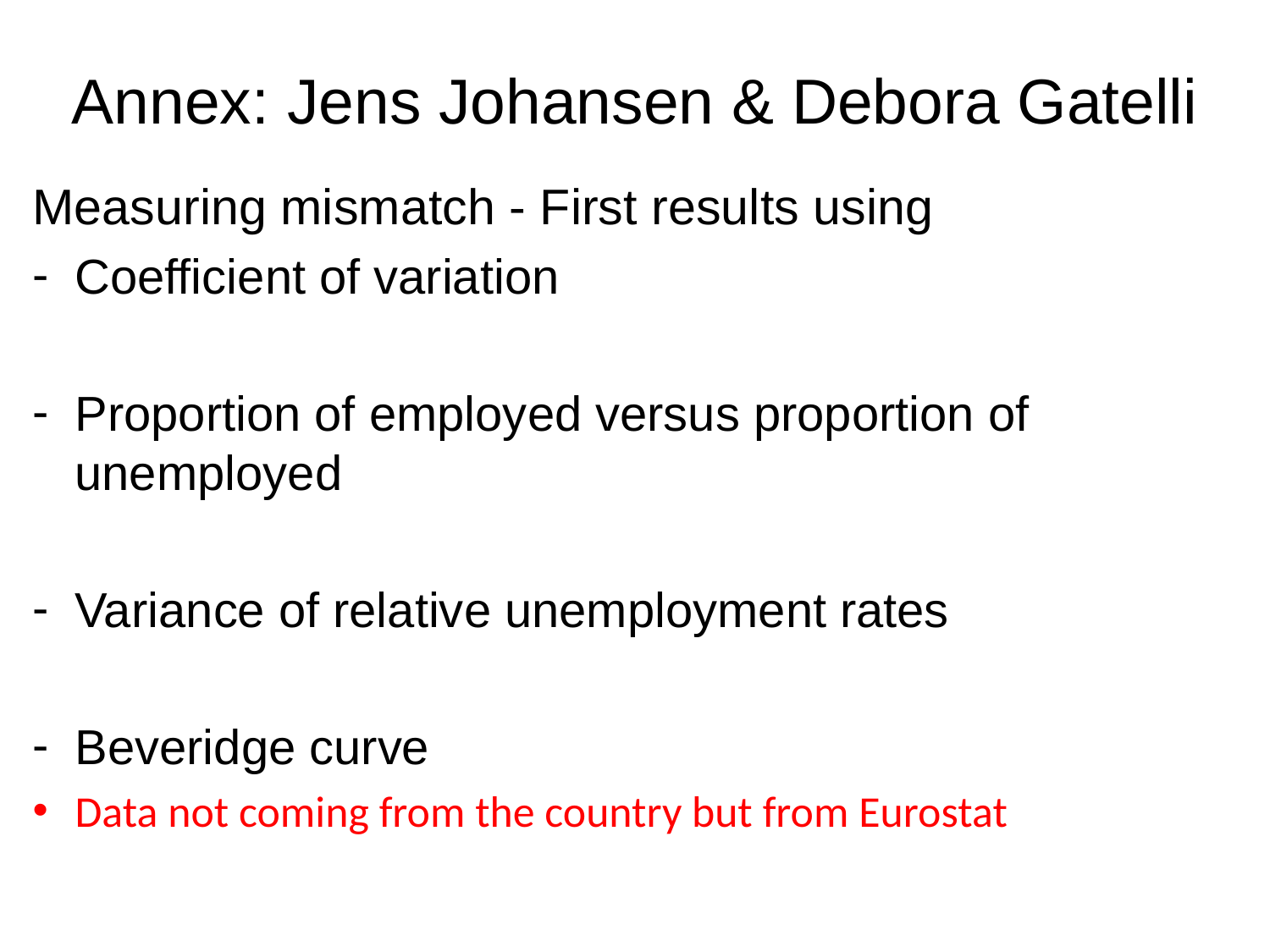

# Annex: Jens Johansen & Debora Gatelli
Measuring mismatch - First results using
Coefficient of variation

Proportion of employed versus proportion of unemployed

Variance of relative unemployment rates

Beveridge curve
Data not coming from the country but from Eurostat